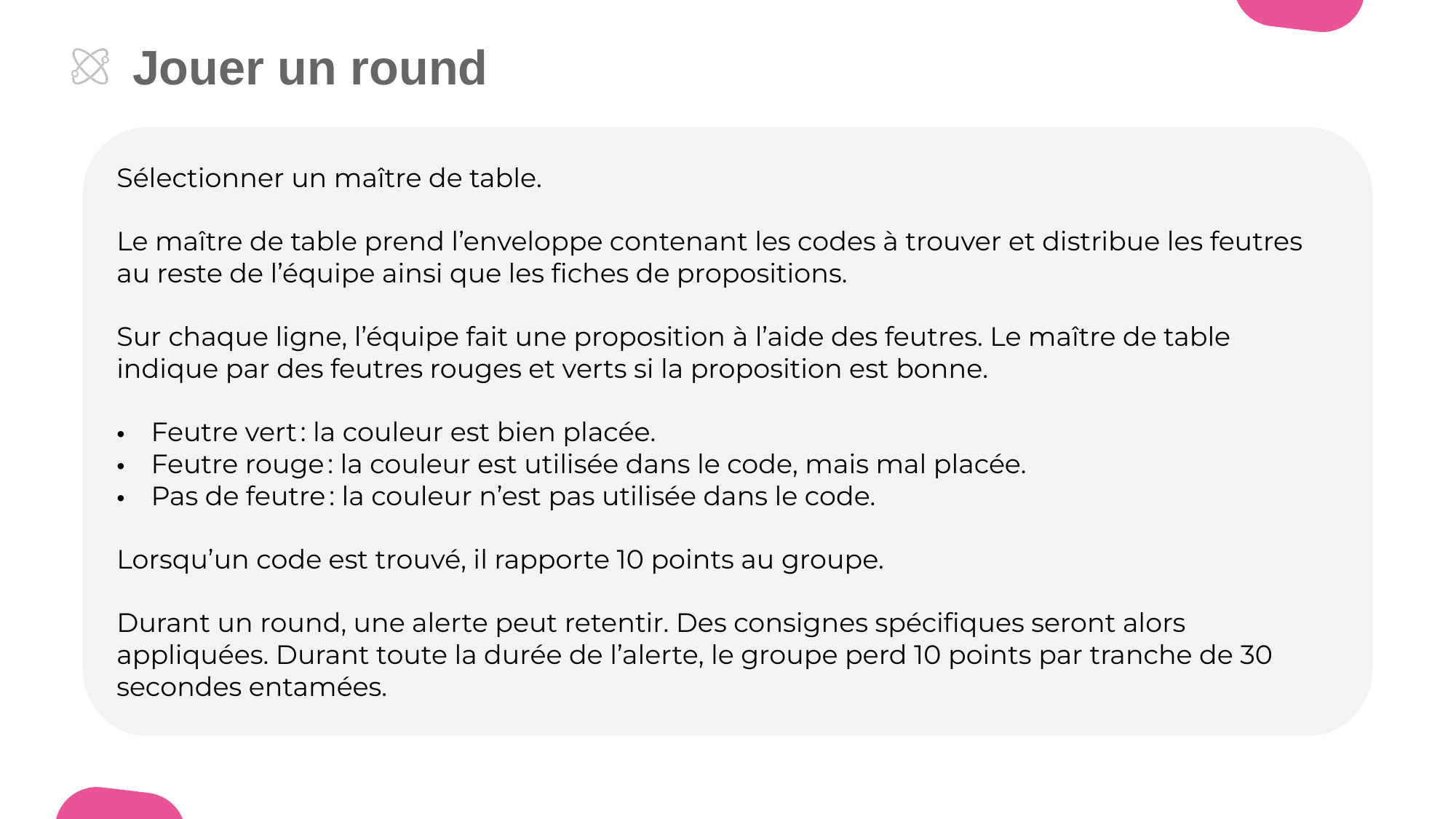

Jouer un round
Sélectionner un maître de table.

Le maître de table prend l’enveloppe contenant les codes à trouver et distribue les feutres au reste de l’équipe ainsi que les fiches de propositions.

Sur chaque ligne, l’équipe fait une proposition à l’aide des feutres. Le maître de table indique par des feutres rouges et verts si la proposition est bonne.

Feutre vert : la couleur est bien placée.
Feutre rouge : la couleur est utilisée dans le code, mais mal placée.
Pas de feutre : la couleur n’est pas utilisée dans le code.

Lorsqu’un code est trouvé, il rapporte 10 points au groupe.

Durant un round, une alerte peut retentir. Des consignes spécifiques seront alors appliquées. Durant toute la durée de l’alerte, le groupe perd 10 points par tranche de 30 secondes entamées.